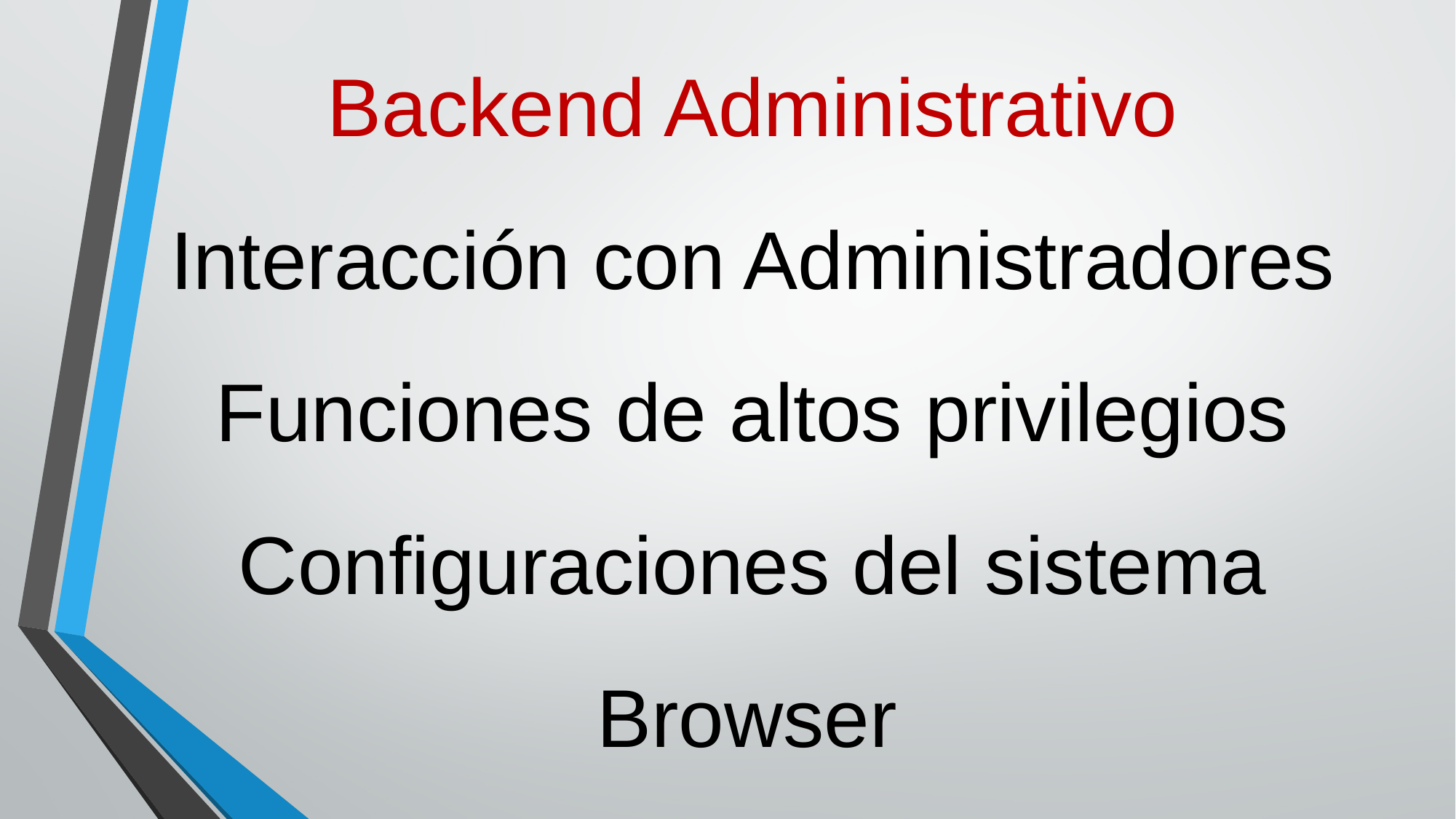

Backend Administrativo
Interacción con Administradores
Funciones de altos privilegios
Configuraciones del sistema
Browser